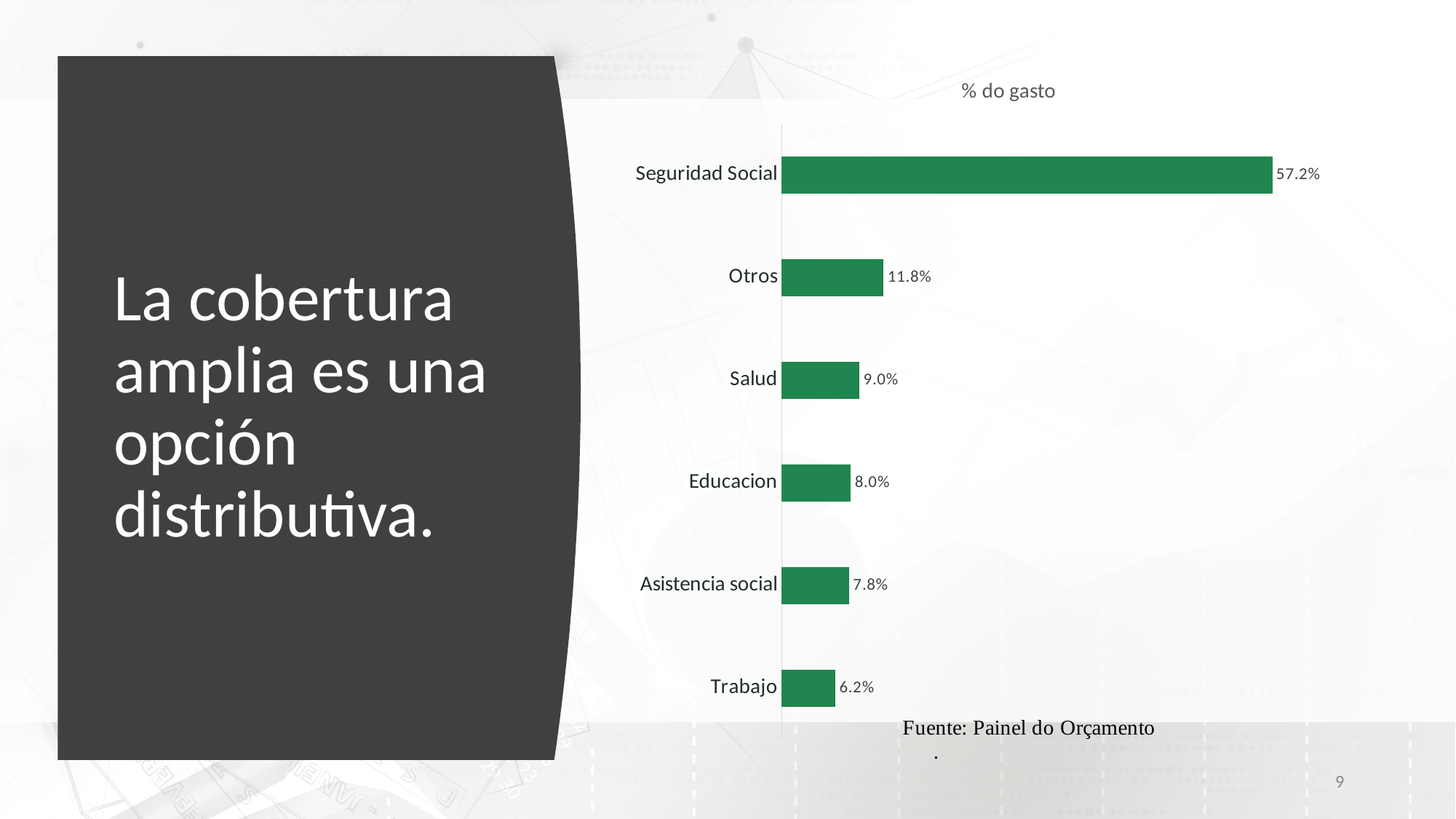

### Chart:

| Category | % do gasto |
|---|---|
| Trabajo | 0.062 |
| Asistencia social | 0.078 |
| Educacion | 0.08 |
| Salud | 0.09 |
| Otros | 0.11820000000000008 |
| Seguridad Social | 0.5718 |
# La cobertura amplia es una opción distributiva.
9